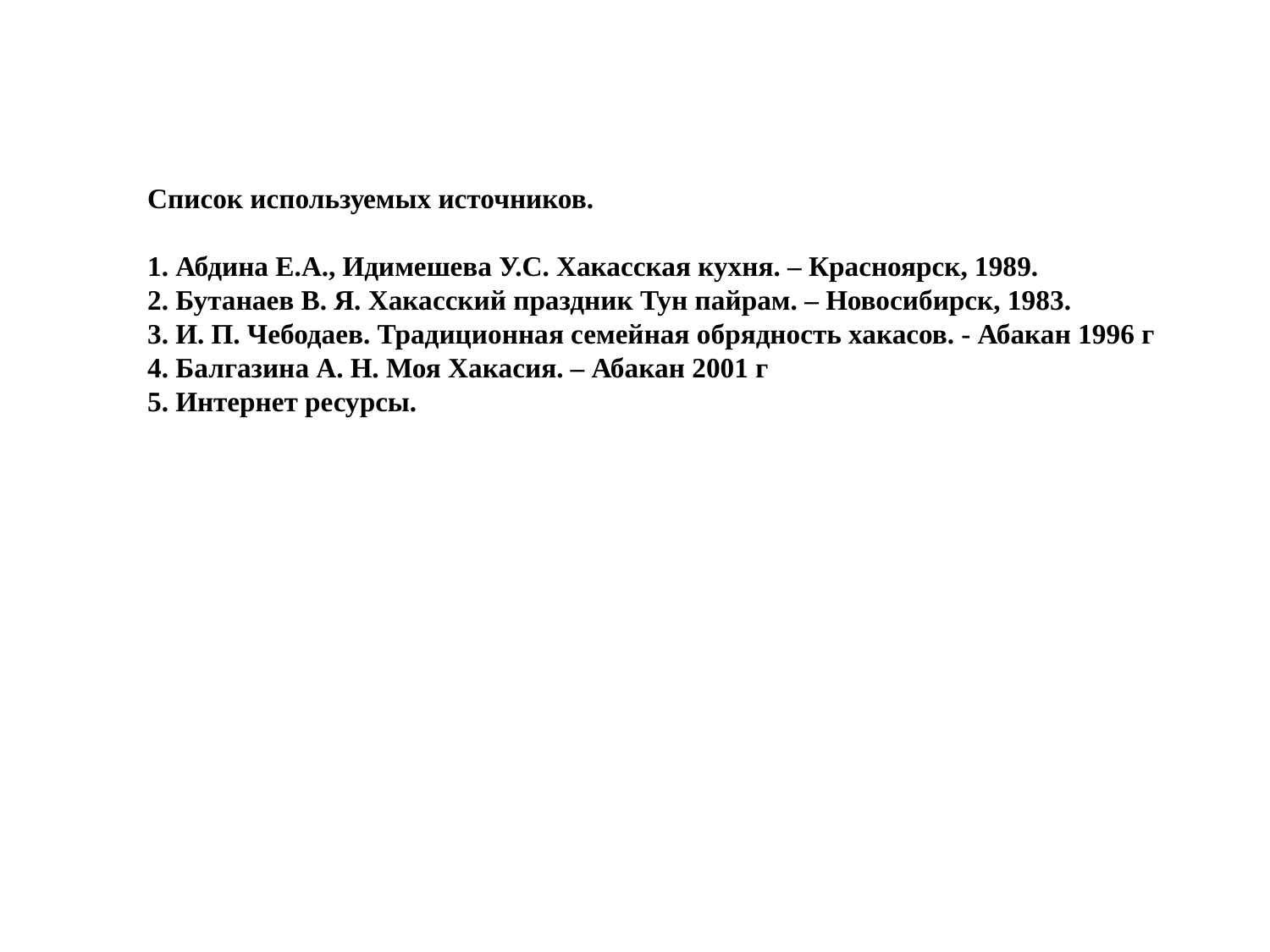

Список используемых источников.

1. Абдина Е.А., Идимешева У.С. Хакасская кухня. – Красноярск, 1989.
2. Бутанаев В. Я. Хакасский праздник Тун пайрам. – Новосибирск, 1983.
3. И. П. Чебодаев. Традиционная семейная обрядность хакасов. - Абакан 1996 г
4. Балгазина А. Н. Моя Хакасия. – Абакан 2001 г
5. Интернет ресурсы.